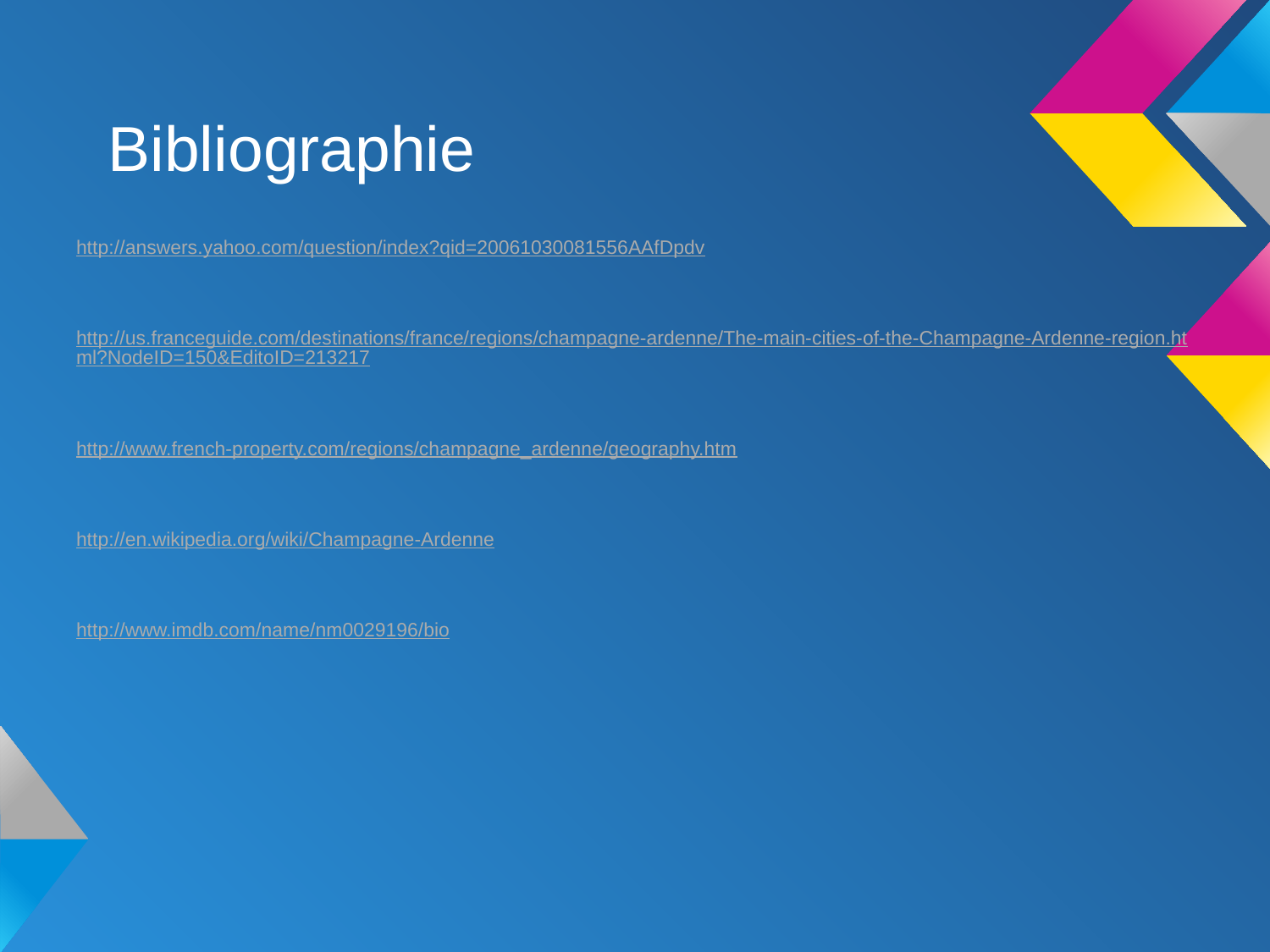

# Bibliographie
http://answers.yahoo.com/question/index?qid=20061030081556AAfDpdv

http://us.franceguide.com/destinations/france/regions/champagne-ardenne/The-main-cities-of-the-Champagne-Ardenne-region.html?NodeID=150&EditoID=213217

http://www.french-property.com/regions/champagne_ardenne/geography.htm

http://en.wikipedia.org/wiki/Champagne-Ardenne

http://www.imdb.com/name/nm0029196/bio